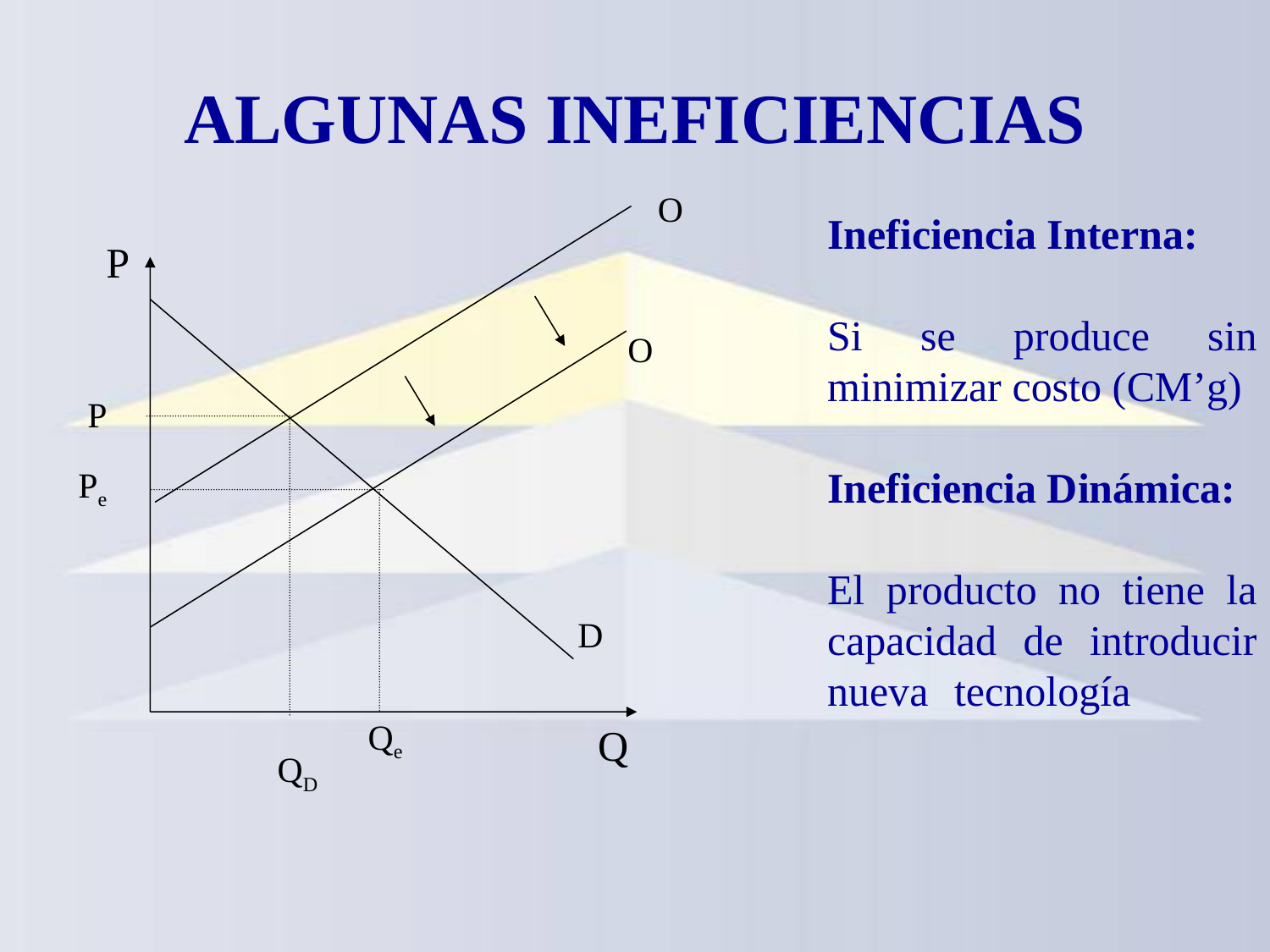

# ALGUNAS INEFICIENCIAS
O
Ineficiencia Interna:

Si se produce sin minimizar costo (CM’g)

Ineficiencia Dinámica:

El producto no tiene la capacidad de introducir nueva 	tecnología

P

O

P

Pe

D
Qe

Q
QD